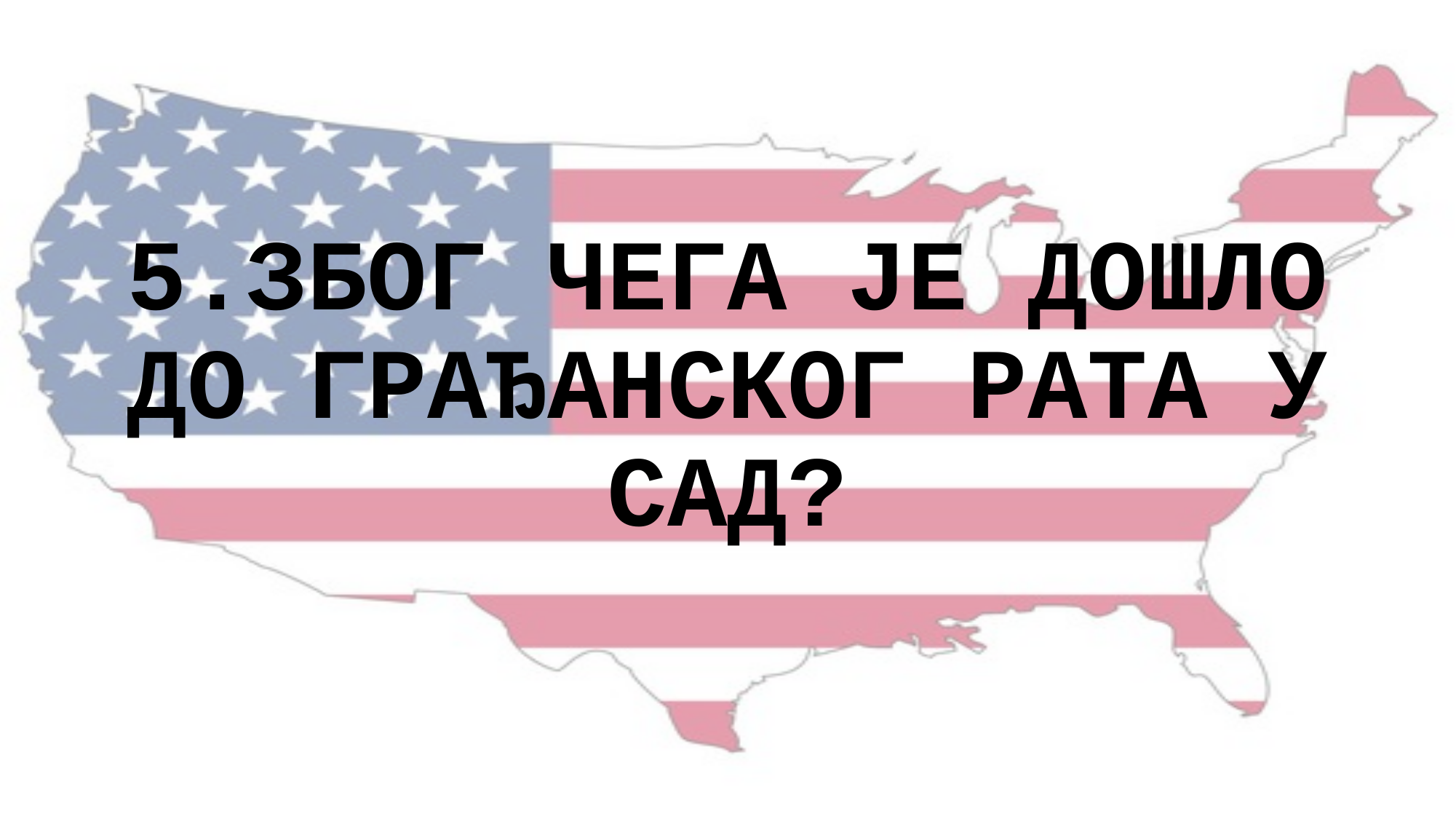

5.ЗБОГ ЧЕГА ЈЕ ДОШЛО ДО ГРАЂАНСКОГ РАТА У САД?